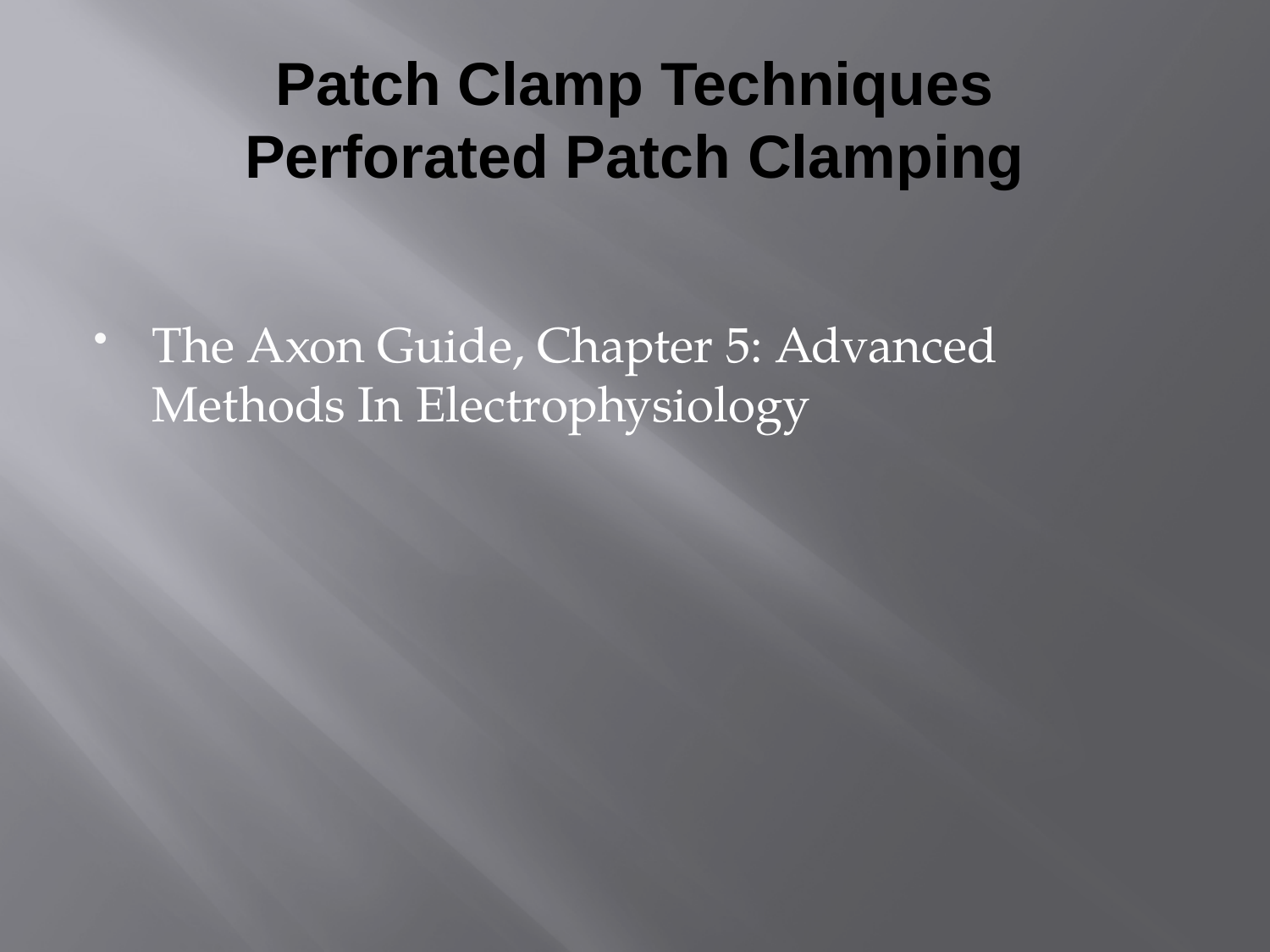

# Patch Clamp Techniques Perforated Patch Clamping
The Axon Guide, Chapter 5: Advanced Methods In Electrophysiology